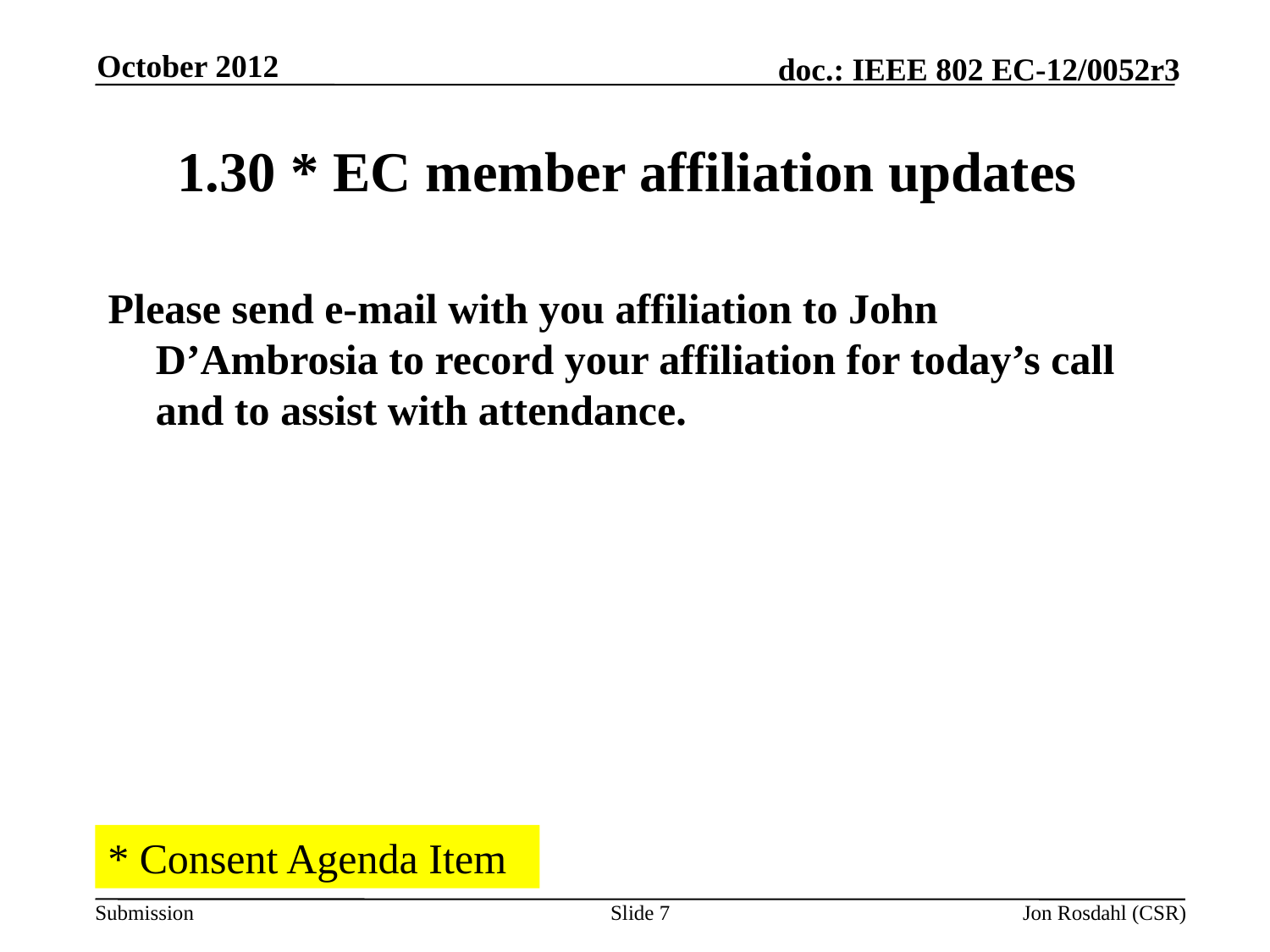

October 2012
# 1.30 * EC member affiliation updates
Please send e-mail with you affiliation to John D’Ambrosia to record your affiliation for today’s call and to assist with attendance.
* Consent Agenda Item
Slide 7
Jon Rosdahl (CSR)